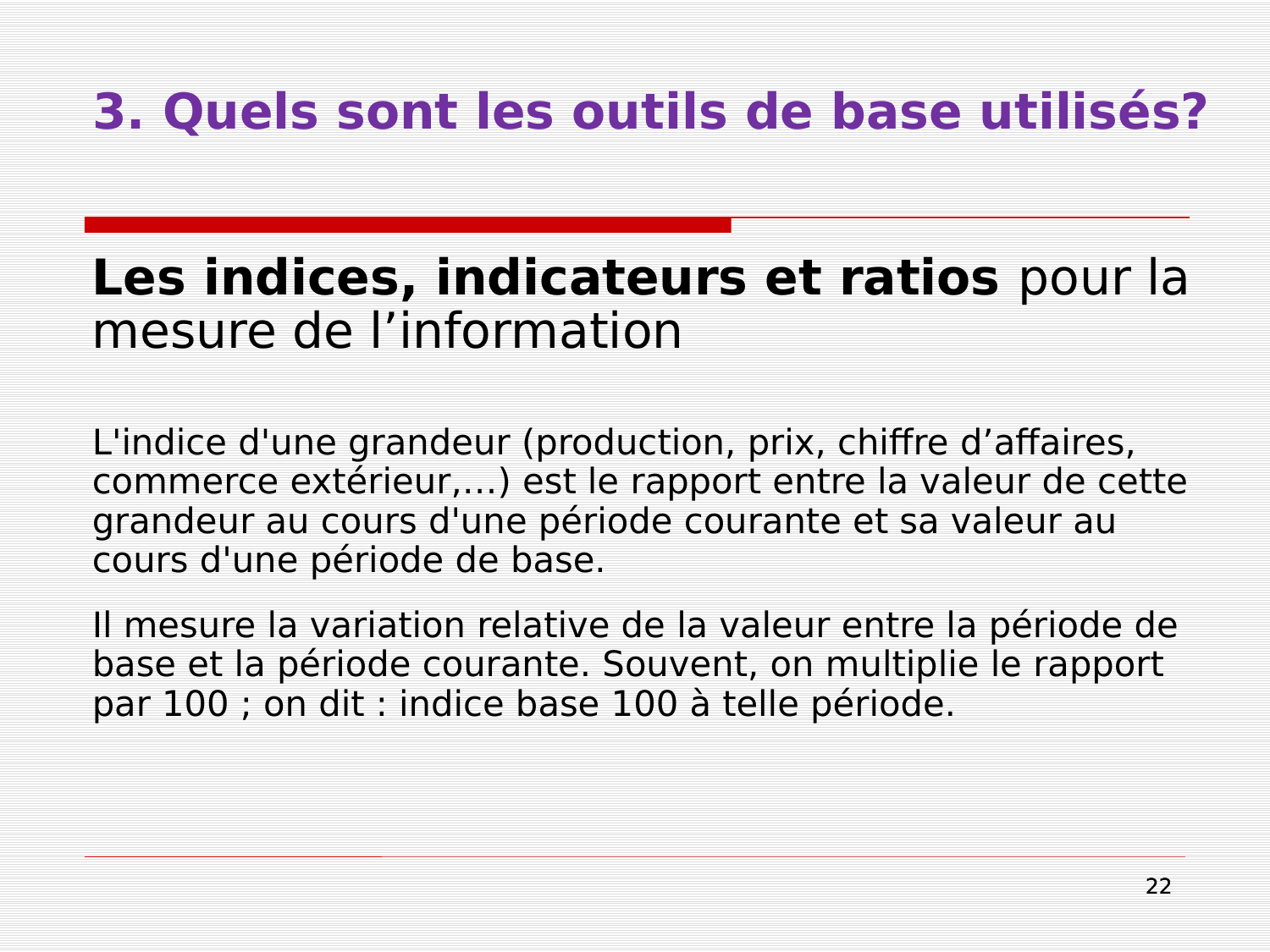

# 3. Quels sont les outils de base utilisés?
Les indices, indicateurs et ratios pour la mesure de l’information

L'indice d'une grandeur (production, prix, chiffre d’affaires, commerce extérieur,…) est le rapport entre la valeur de cette grandeur au cours d'une période courante et sa valeur au cours d'une période de base.
Il mesure la variation relative de la valeur entre la période de base et la période courante. Souvent, on multiplie le rapport par 100 ; on dit : indice base 100 à telle période.

22
22